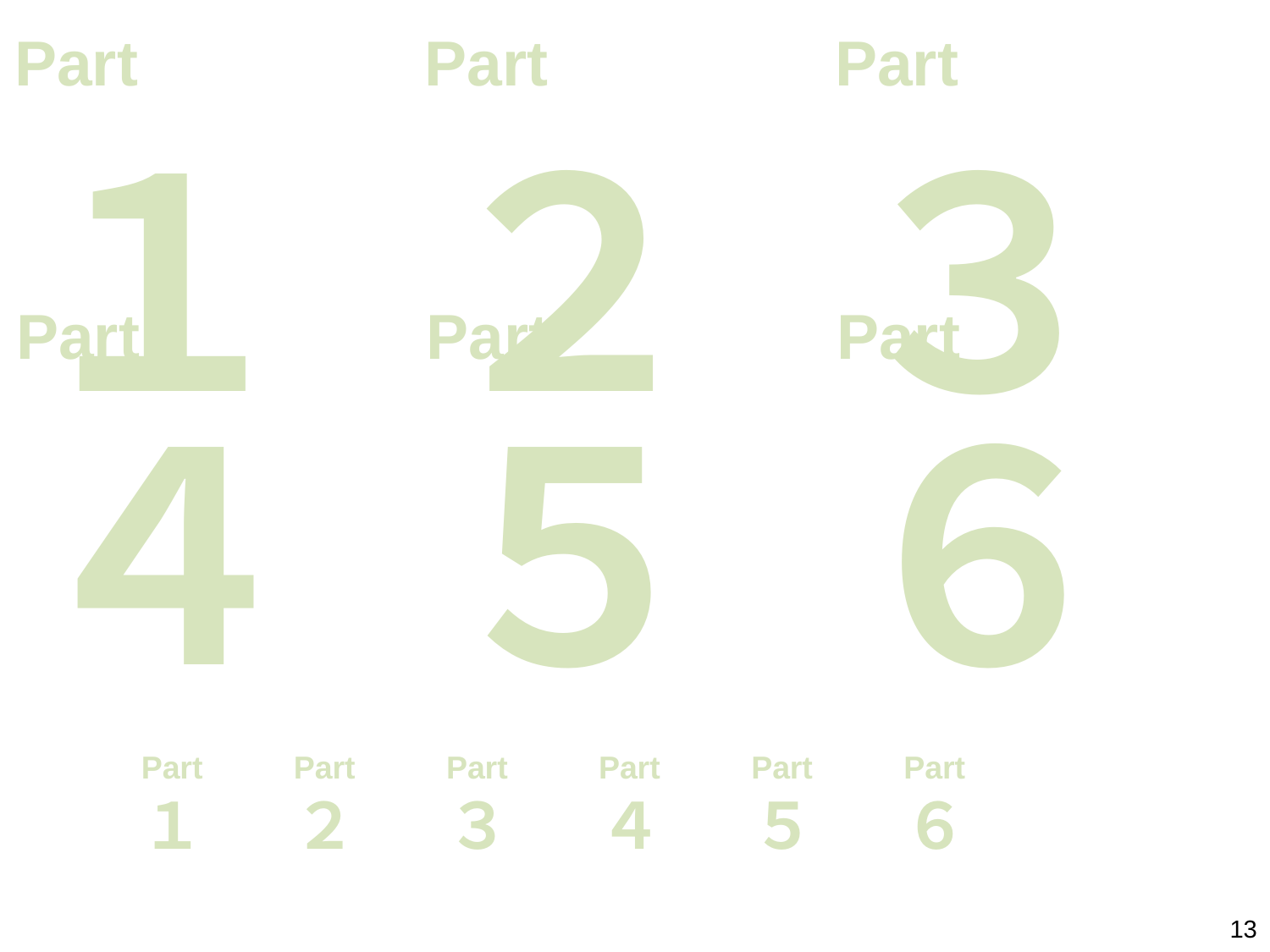

Part１
Part２
Part３
Part４
Part５
Part６
Part１
Part２
Part３
Part４
Part５
Part６
13